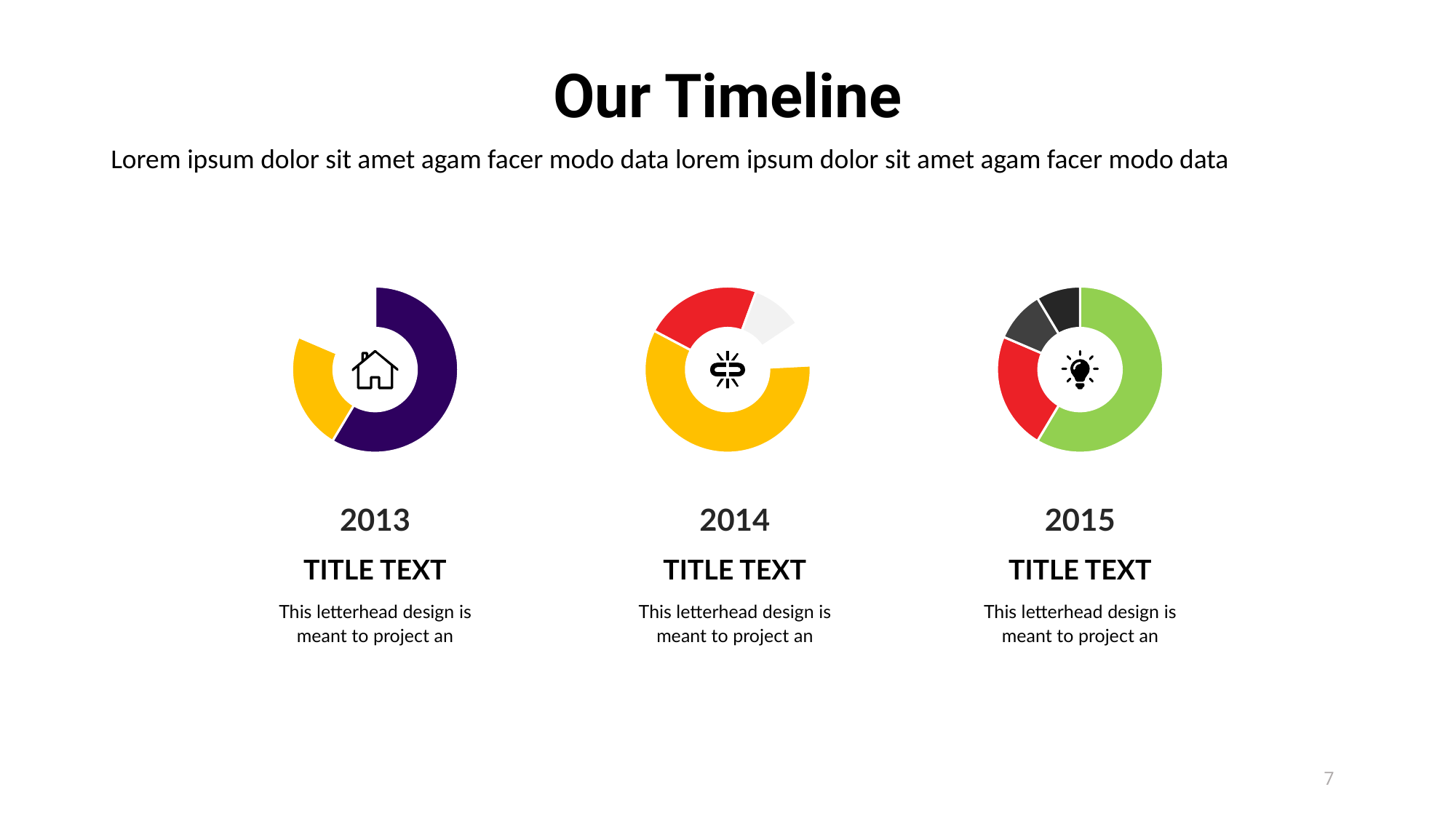

Our Timeline
Lorem ipsum dolor sit amet agam facer modo data lorem ipsum dolor sit amet agam facer modo data

### Chart

| Category | Sales |
|---|---|
| 1st Qtr | 8.2 |
| 2nd Qtr | 3.2 |
| 3rd Qtr | 1.4 |
| 4th Qtr | 1.2 |

### Chart

| Category | Sales |
|---|---|
| 1st Qtr | 8.2 |
| 2nd Qtr | 3.2 |
| 3rd Qtr | 1.4 |
| 4th Qtr | 1.2 |

### Chart

| Category | Sales |
|---|---|
| 1st Qtr | 8.2 |
| 2nd Qtr | 3.2 |
| 3rd Qtr | 1.4 |
| 4th Qtr | 1.2 |
2013
TITLE TEXT
This letterhead design is meant to project an
2014
TITLE TEXT
This letterhead design is meant to project an
2015
TITLE TEXT
This letterhead design is meant to project an
7